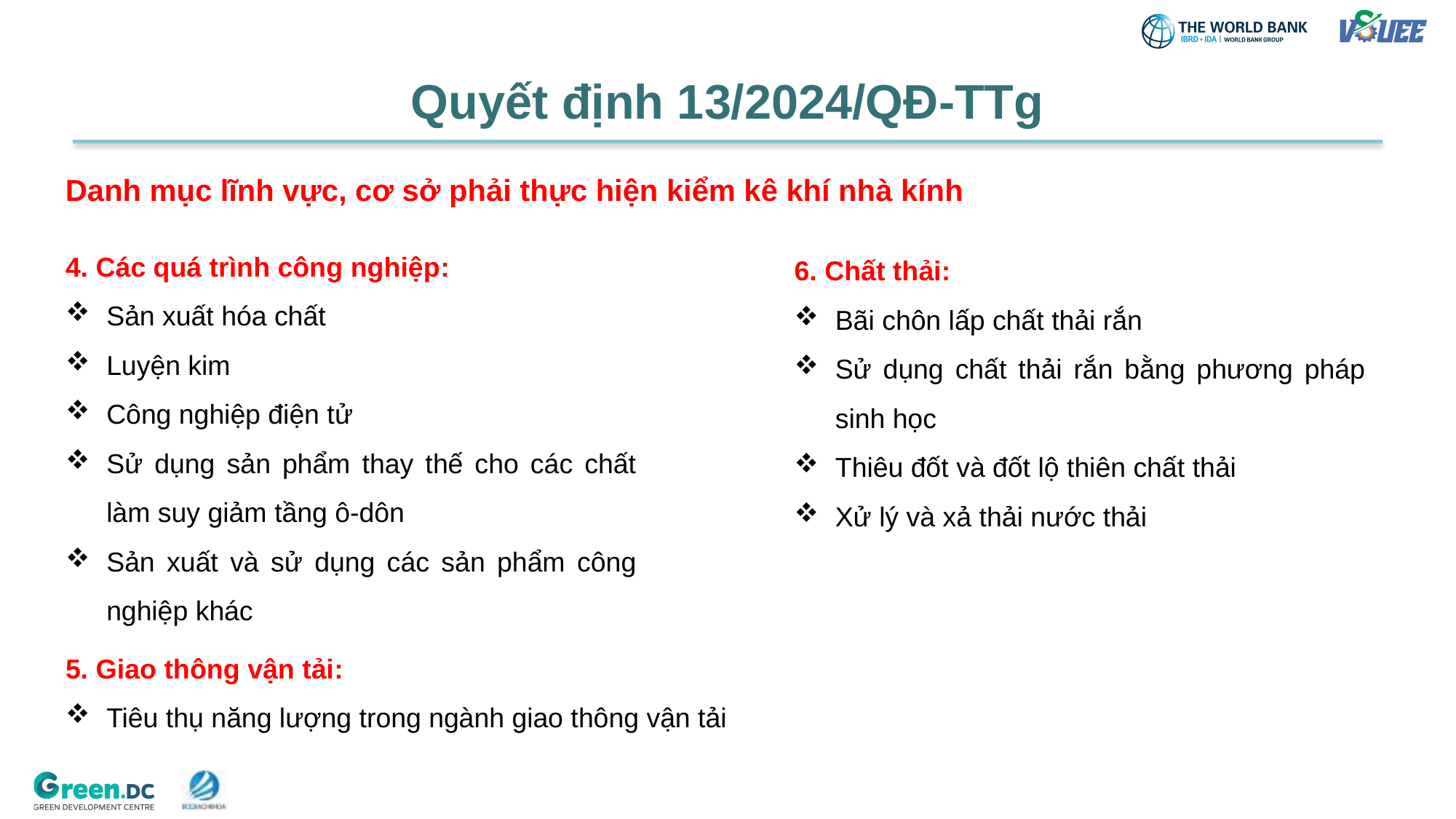

Quyết định 13/2024/QĐ-TTg
Danh mục lĩnh vực, cơ sở phải thực hiện kiểm kê khí nhà kính
4. Các quá trình công nghiệp:
Sản xuất hóa chất
Luyện kim
Công nghiệp điện tử
Sử dụng sản phẩm thay thế cho các chất làm suy giảm tầng ô-dôn
Sản xuất và sử dụng các sản phẩm công nghiệp khác
6. Chất thải:
Bãi chôn lấp chất thải rắn
Sử dụng chất thải rắn bằng phương pháp sinh học
Thiêu đốt và đốt lộ thiên chất thải
Xử lý và xả thải nước thải
5. Giao thông vận tải:
Tiêu thụ năng lượng trong ngành giao thông vận tải